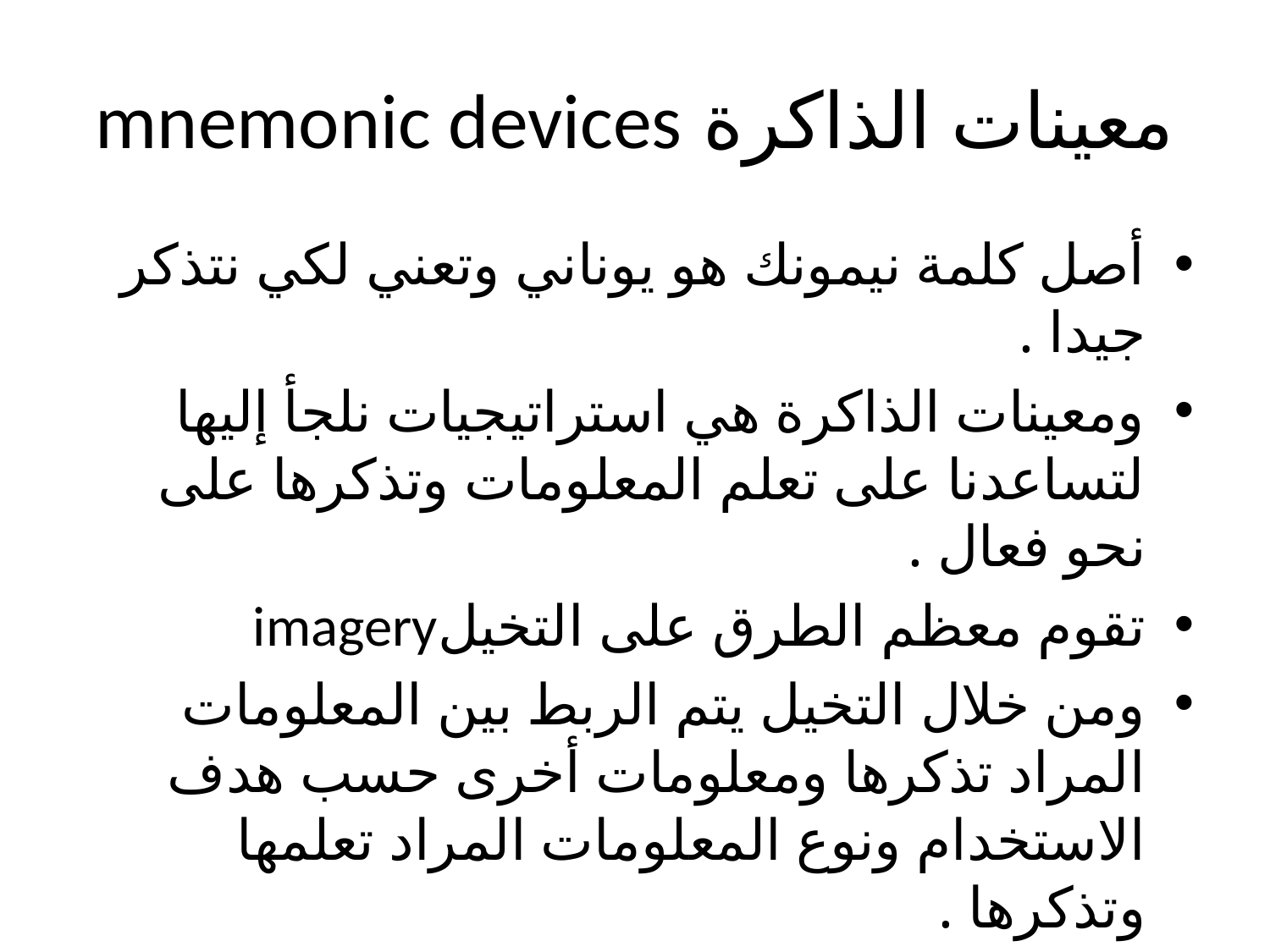

# معينات الذاكرة mnemonic devices
أصل كلمة نيمونك هو يوناني وتعني لكي نتذكر جيدا .
ومعينات الذاكرة هي استراتيجيات نلجأ إليها لتساعدنا على تعلم المعلومات وتذكرها على نحو فعال .
تقوم معظم الطرق على التخيلimagery
ومن خلال التخيل يتم الربط بين المعلومات المراد تذكرها ومعلومات أخرى حسب هدف الاستخدام ونوع المعلومات المراد تعلمها وتذكرها .